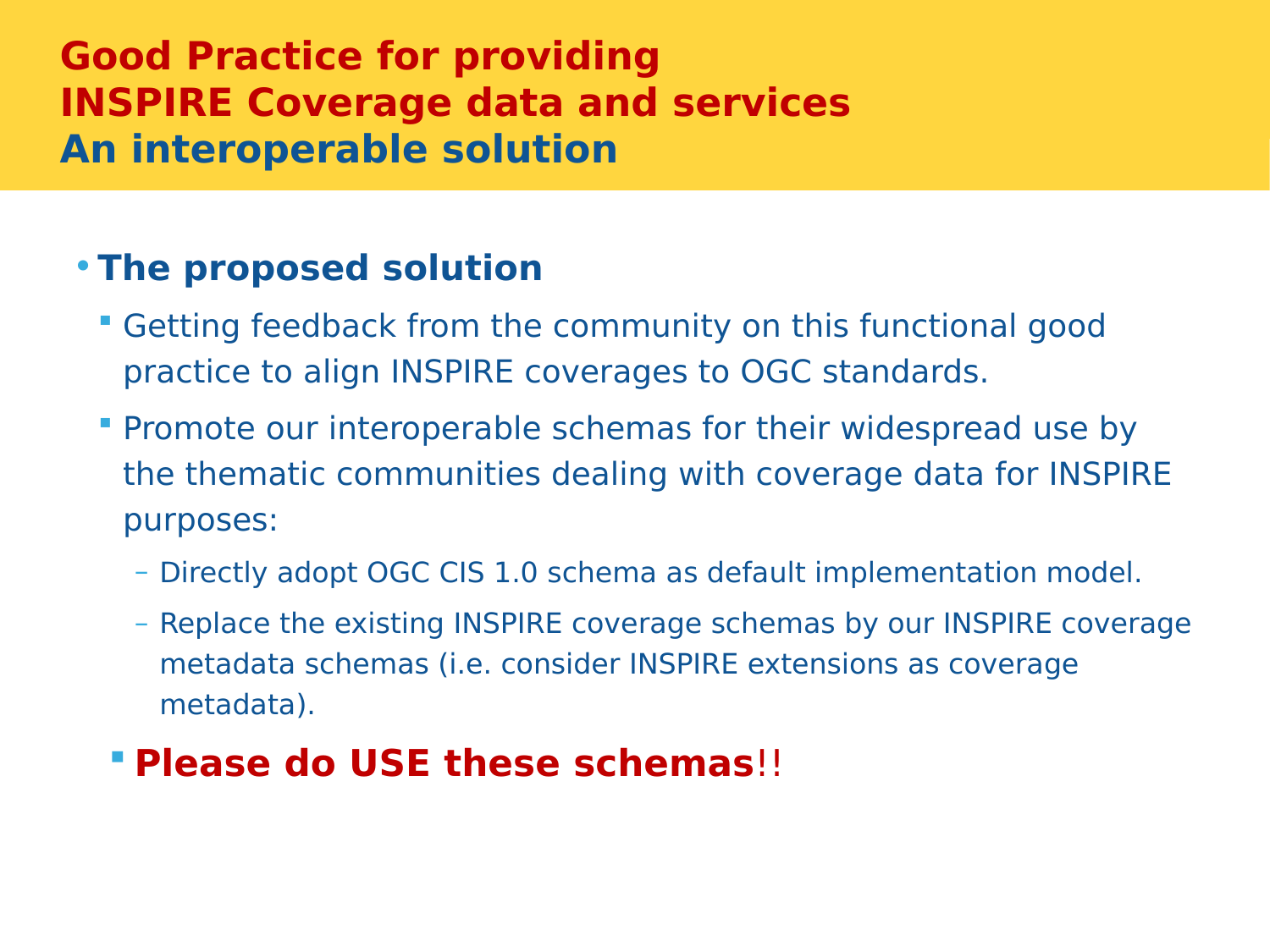

# Good Practice for providing INSPIRE Coverage data and services An interoperable solution
The proposed solution
Getting feedback from the community on this functional good practice to align INSPIRE coverages to OGC standards.
Promote our interoperable schemas for their widespread use by the thematic communities dealing with coverage data for INSPIRE purposes:
Directly adopt OGC CIS 1.0 schema as default implementation model.
Replace the existing INSPIRE coverage schemas by our INSPIRE coverage metadata schemas (i.e. consider INSPIRE extensions as coverage metadata).
Please do USE these schemas!!